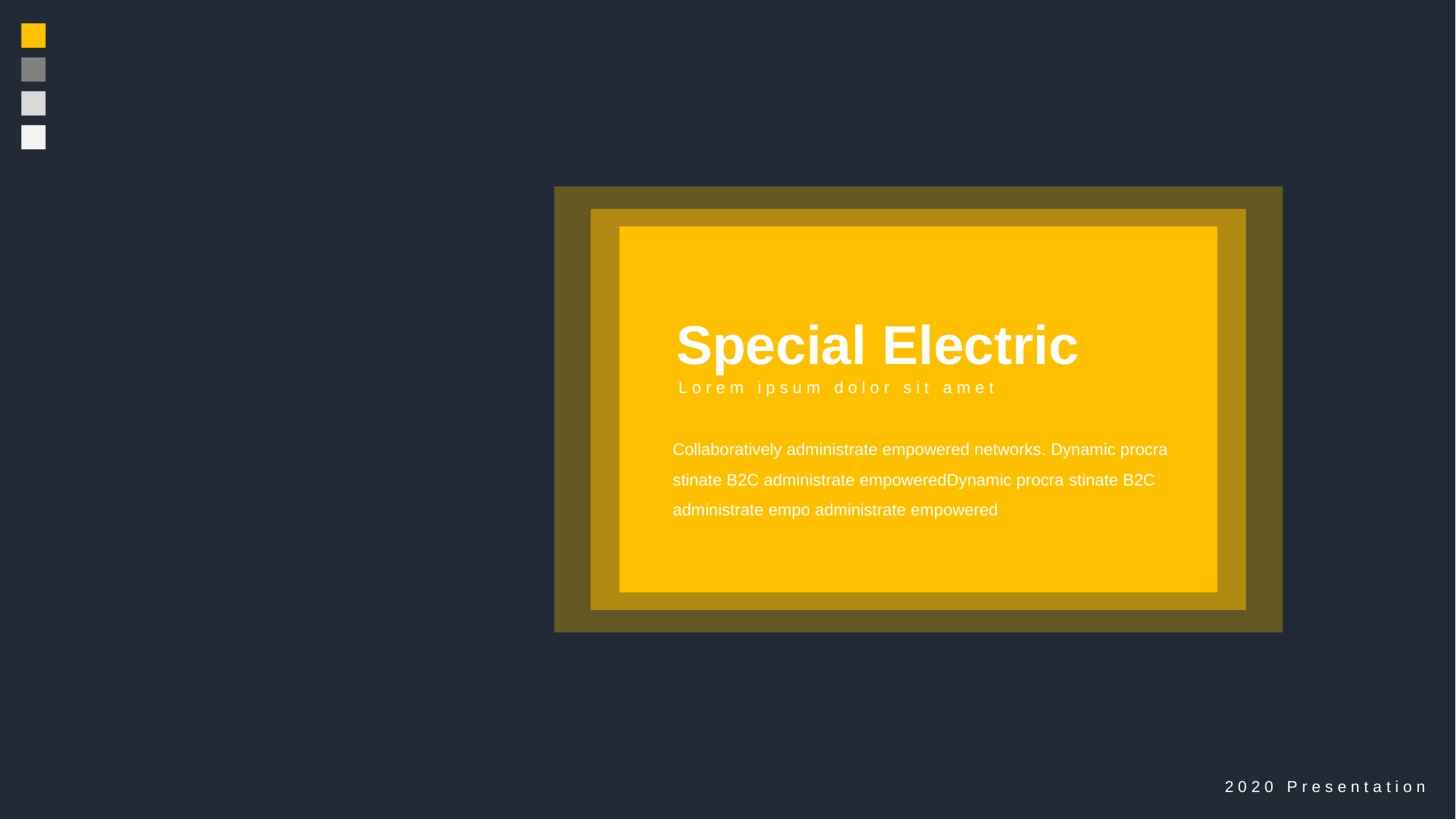

Special Electric
Lorem ipsum dolor sit amet
Collaboratively administrate empowered networks. Dynamic procra stinate B2C administrate empoweredDynamic procra stinate B2C administrate empo administrate empowered
2020 Presentation